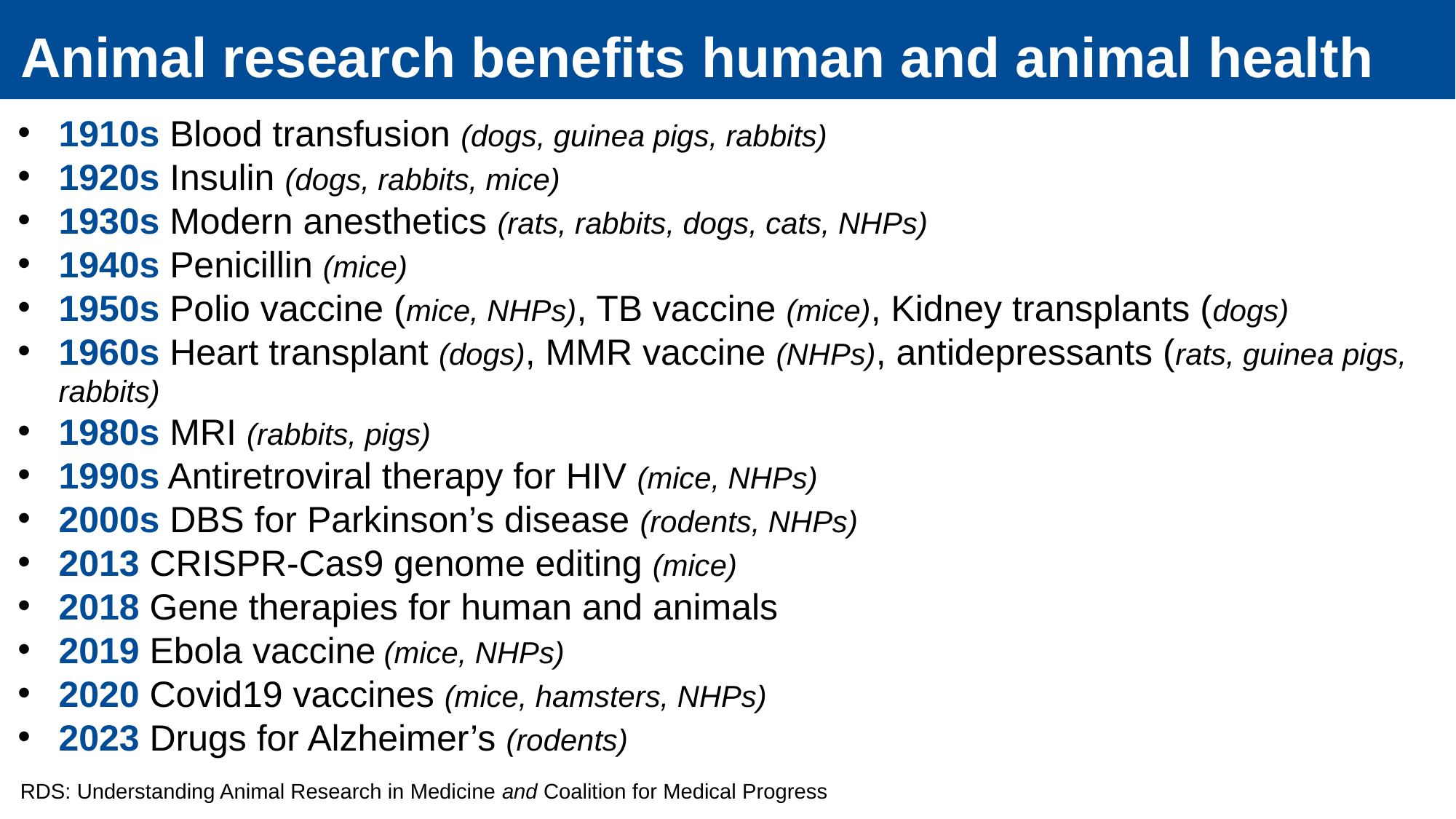

# Animal research benefits human and animal health
1910s Blood transfusion (dogs, guinea pigs, rabbits)
1920s Insulin (dogs, rabbits, mice)
1930s Modern anesthetics (rats, rabbits, dogs, cats, NHPs)
1940s Penicillin (mice)
1950s Polio vaccine (mice, NHPs), TB vaccine (mice), Kidney transplants (dogs)
1960s Heart transplant (dogs), MMR vaccine (NHPs), antidepressants (rats, guinea pigs, rabbits)
1980s MRI (rabbits, pigs)
1990s Antiretroviral therapy for HIV (mice, NHPs)
2000s DBS for Parkinson’s disease (rodents, NHPs)
2013 CRISPR-Cas9 genome editing (mice)
2018 Gene therapies for human and animals
2019 Ebola vaccine (mice, NHPs)
2020 Covid19 vaccines (mice, hamsters, NHPs)
2023 Drugs for Alzheimer’s (rodents)

RDS: Understanding Animal Research in Medicine and Coalition for Medical Progress